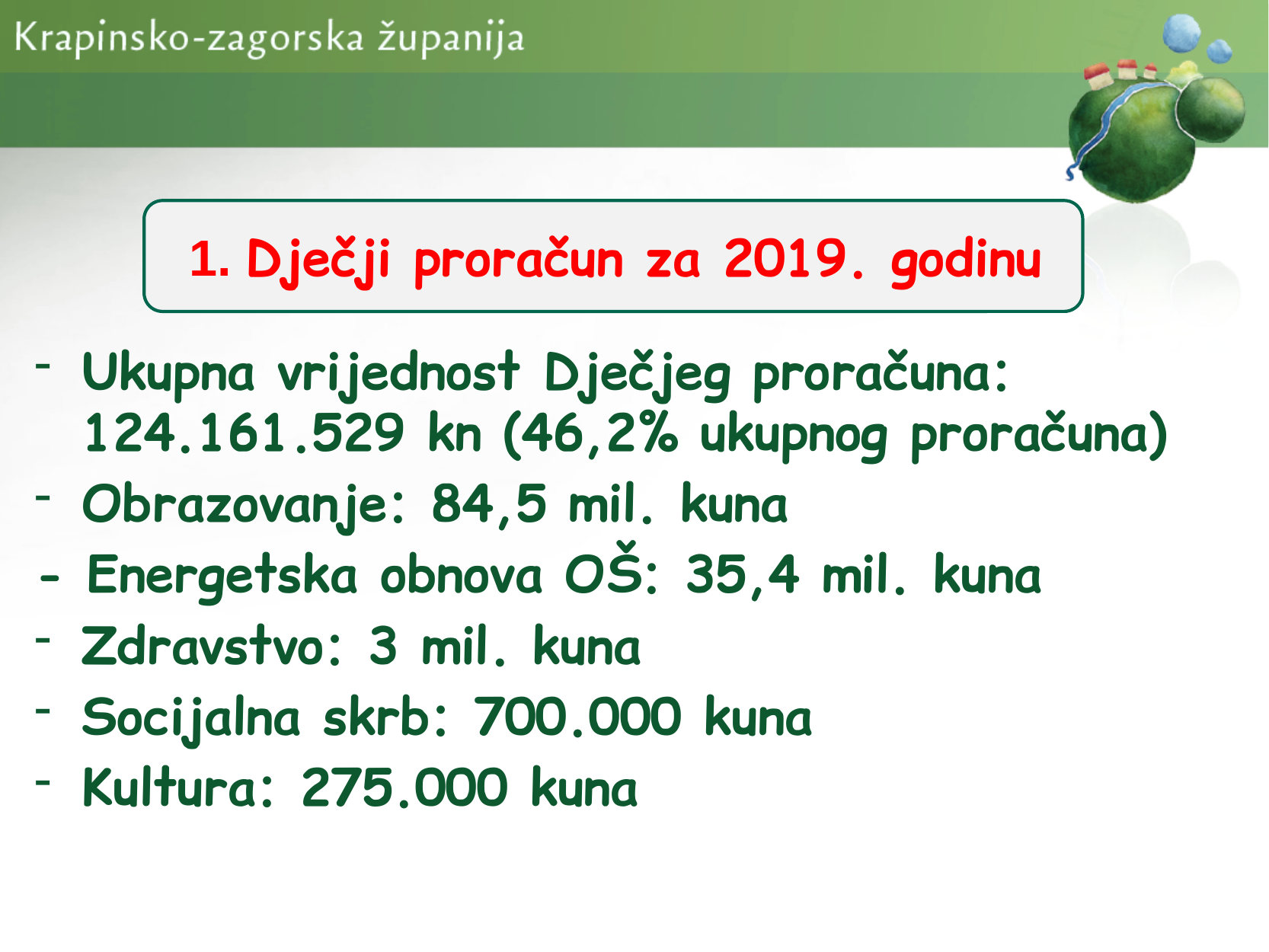

Ukupna vrijednost Dječjeg proračuna: 124.161.529 kn (46,2% ukupnog proračuna)
Obrazovanje: 84,5 mil. kuna
- Energetska obnova OŠ: 35,4 mil. kuna
Zdravstvo: 3 mil. kuna
Socijalna skrb: 700.000 kuna
Kultura: 275.000 kuna

  1. Dječji proračun za 2019. godinu